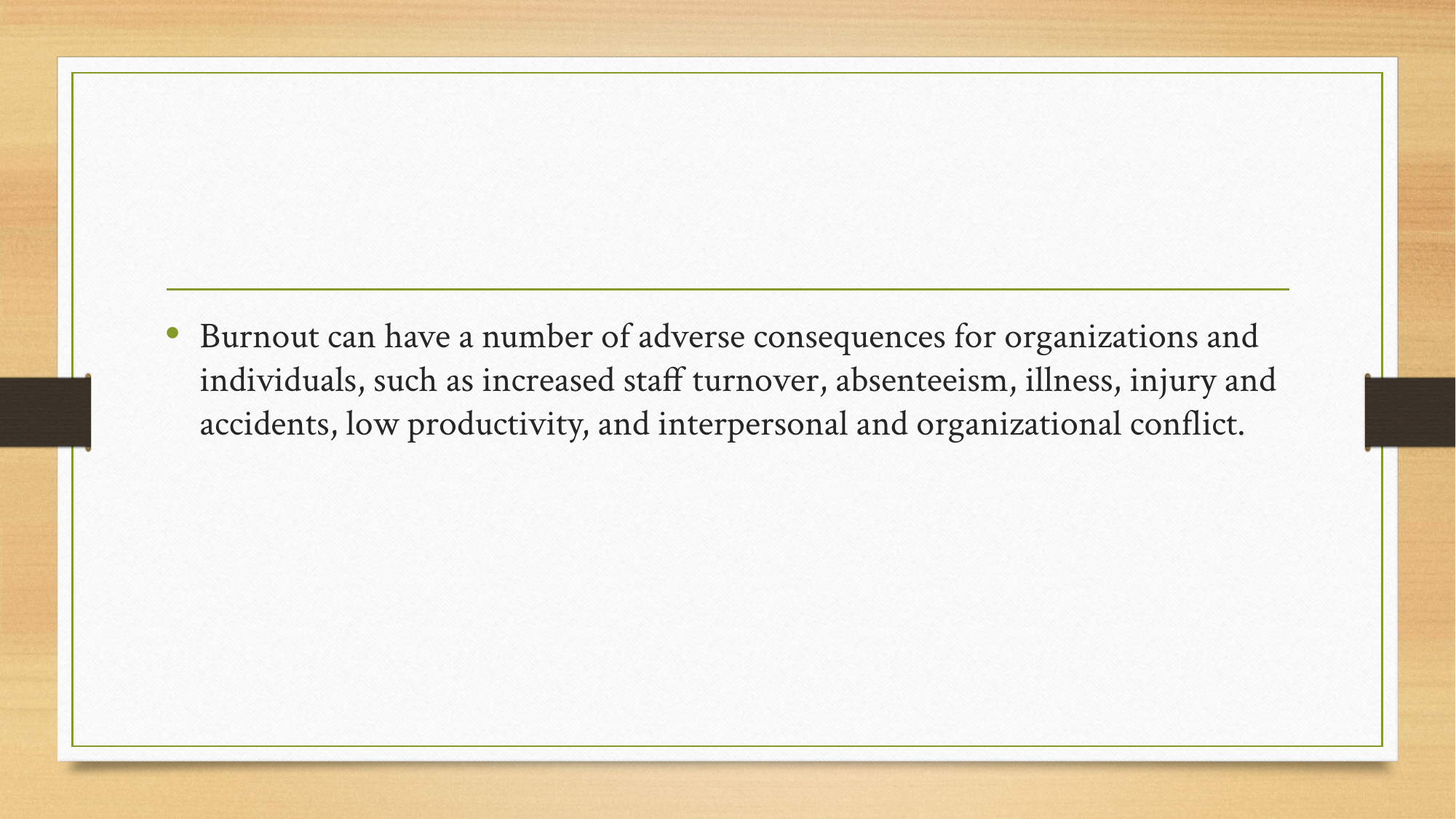

#
Burnout can have a number of adverse consequences for organizations and individuals, such as increased staff turnover, absenteeism, illness, injury and accidents, low productivity, and interpersonal and organizational conflict.